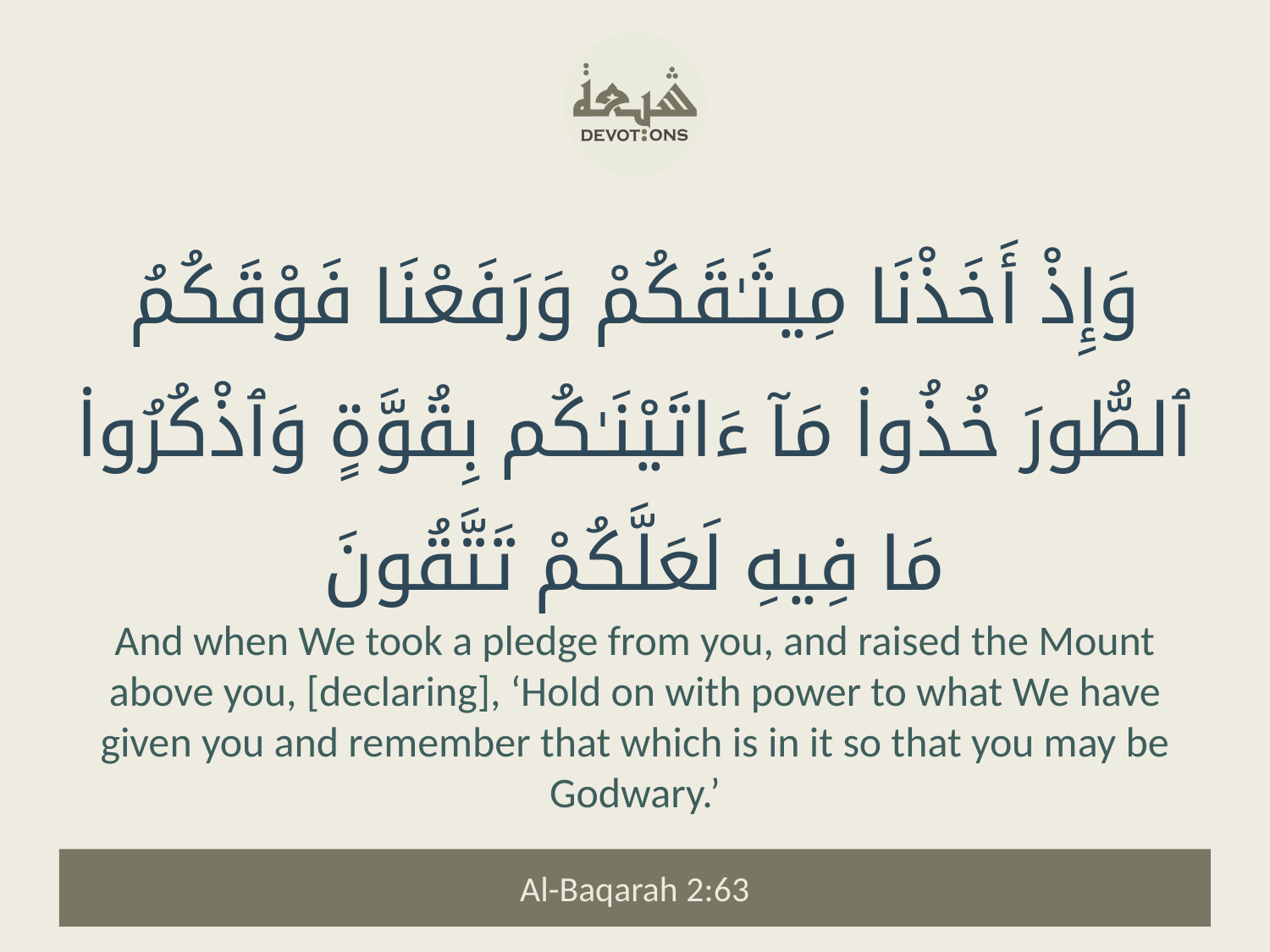

وَإِذْ أَخَذْنَا مِيثَـٰقَكُمْ وَرَفَعْنَا فَوْقَكُمُ ٱلطُّورَ خُذُوا۟ مَآ ءَاتَيْنَـٰكُم بِقُوَّةٍ وَٱذْكُرُوا۟ مَا فِيهِ لَعَلَّكُمْ تَتَّقُونَ
And when We took a pledge from you, and raised the Mount above you, [declaring], ‘Hold on with power to what We have given you and remember that which is in it so that you may be Godwary.’
Al-Baqarah 2:63